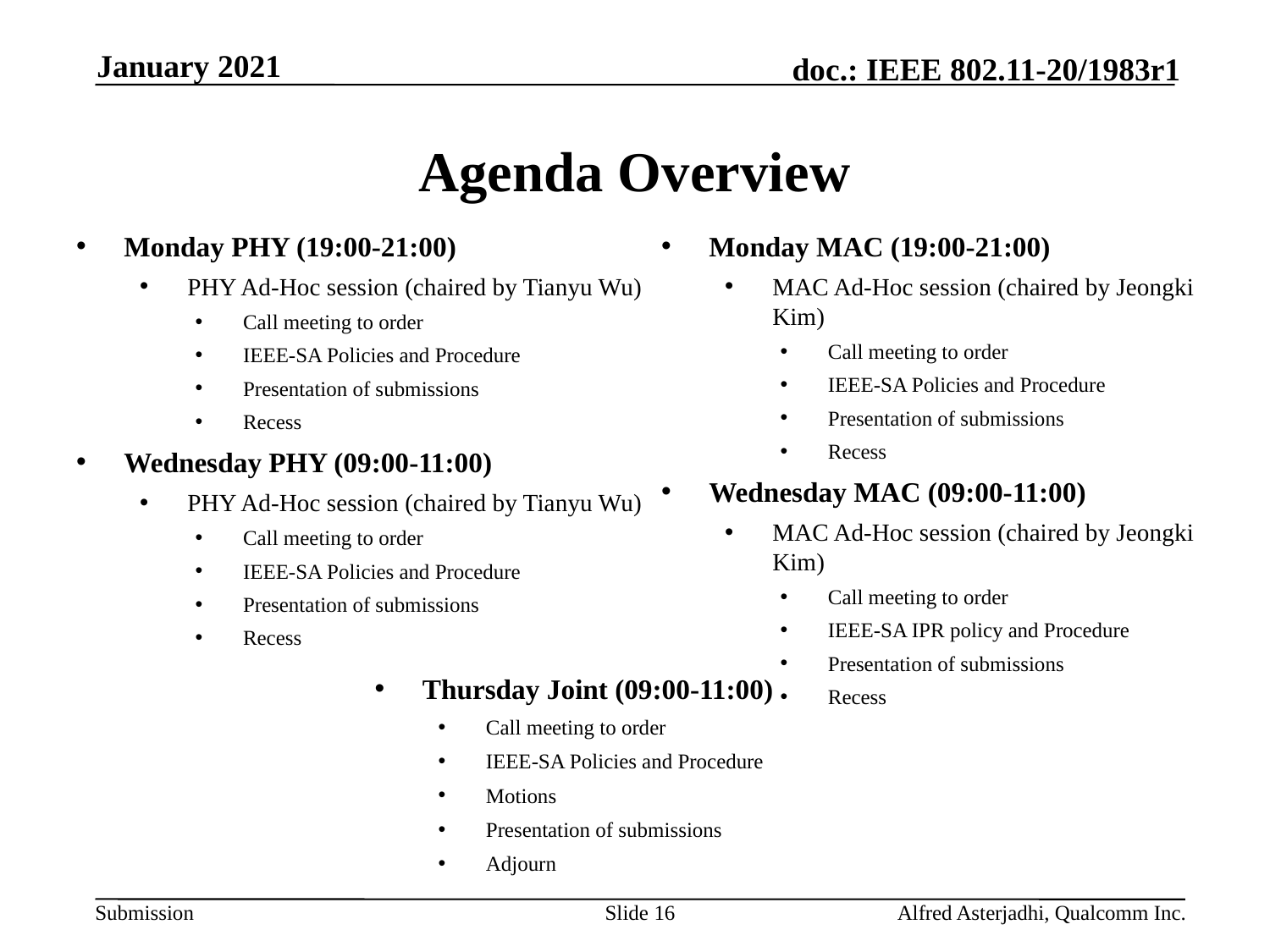

January 2021
# Agenda Overview
Monday PHY (19:00-21:00)
PHY Ad-Hoc session (chaired by Tianyu Wu)
Call meeting to order
IEEE-SA Policies and Procedure
Presentation of submissions
Recess
Wednesday PHY (09:00-11:00)
PHY Ad-Hoc session (chaired by Tianyu Wu)
Call meeting to order
IEEE-SA Policies and Procedure
Presentation of submissions
Recess
Monday MAC (19:00-21:00)
MAC Ad-Hoc session (chaired by Jeongki Kim)
Call meeting to order
IEEE-SA Policies and Procedure
Presentation of submissions
Recess
Wednesday MAC (09:00-11:00)
MAC Ad-Hoc session (chaired by Jeongki Kim)
Call meeting to order
IEEE-SA IPR policy and Procedure
Presentation of submissions
Recess
Thursday Joint (09:00-11:00)
Call meeting to order
IEEE-SA Policies and Procedure
Motions
Presentation of submissions
Adjourn
Slide 16
Alfred Asterjadhi, Qualcomm Inc.